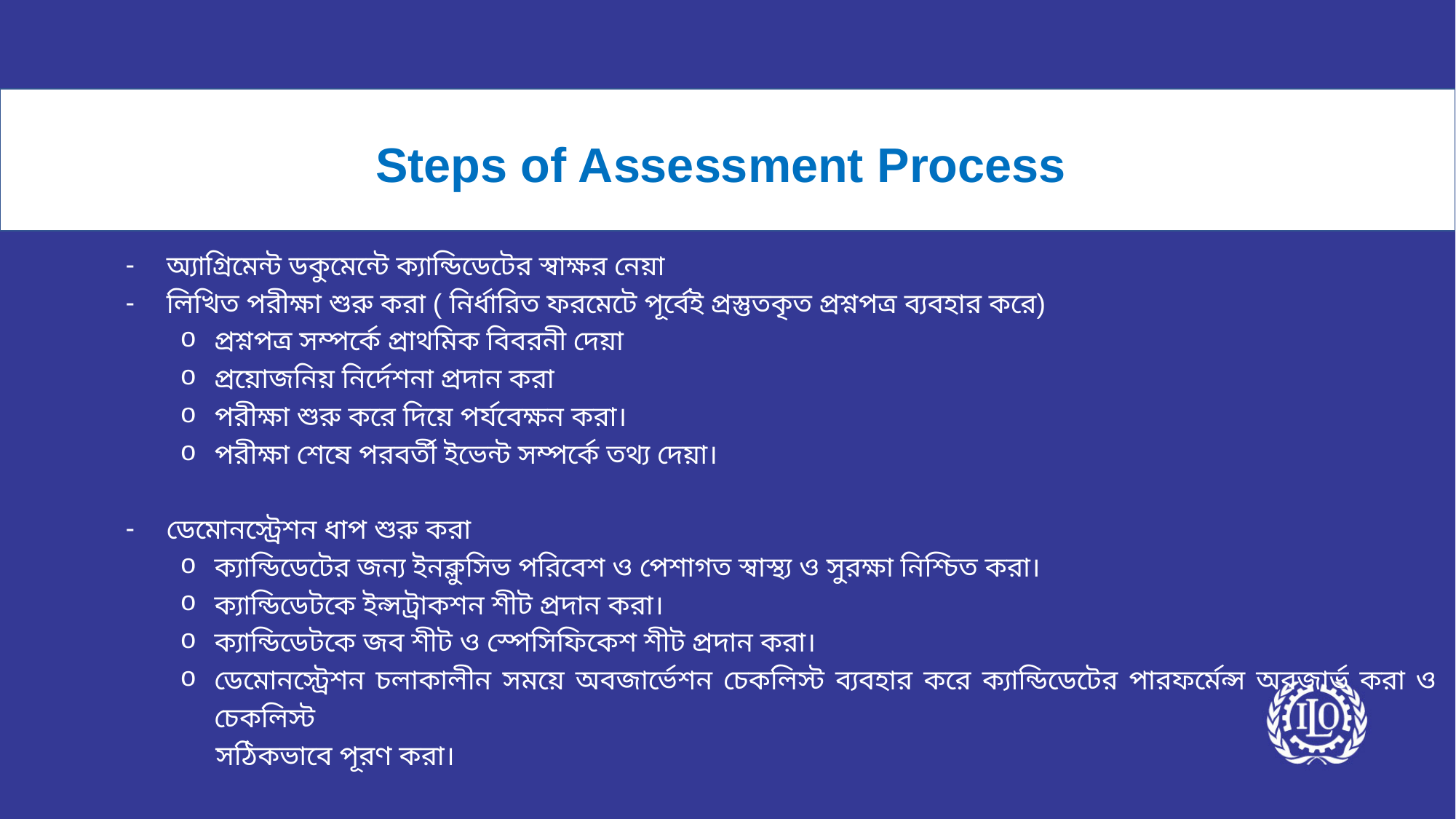

Steps of Assessment Process
অ্যাগ্রিমেন্ট ডকুমেন্টে ক্যান্ডিডেটের স্বাক্ষর নেয়া
লিখিত পরীক্ষা শুরু করা ( নির্ধারিত ফরমেটে পূর্বেই প্রস্তুতকৃত প্রশ্নপত্র ব্যবহার করে)
প্রশ্নপত্র সম্পর্কে প্রাথমিক বিবরনী দেয়া
প্রয়োজনিয় নির্দেশনা প্রদান করা
পরীক্ষা শুরু করে দিয়ে পর্যবেক্ষন করা।
পরীক্ষা শেষে পরবর্তী ইভেন্ট সম্পর্কে তথ্য দেয়া।

ডেমোনস্ট্রেশন ধাপ শুরু করা
ক্যান্ডিডেটের জন্য ইনক্লুসিভ পরিবেশ ও পেশাগত স্বাস্থ্য ও সুরক্ষা নিশ্চিত করা।
ক্যান্ডিডেটকে ইন্সট্রাকশন শীট প্রদান করা।
ক্যান্ডিডেটকে জব শীট ও স্পেসিফিকেশ শীট প্রদান করা।
ডেমোনস্ট্রেশন চলাকালীন সময়ে অবজার্ভেশন চেকলিস্ট ব্যবহার করে ক্যান্ডিডেটের পারফর্মেন্স অবজার্ভ করা ও চেকলিস্ট
     সঠিকভাবে পূরণ করা।